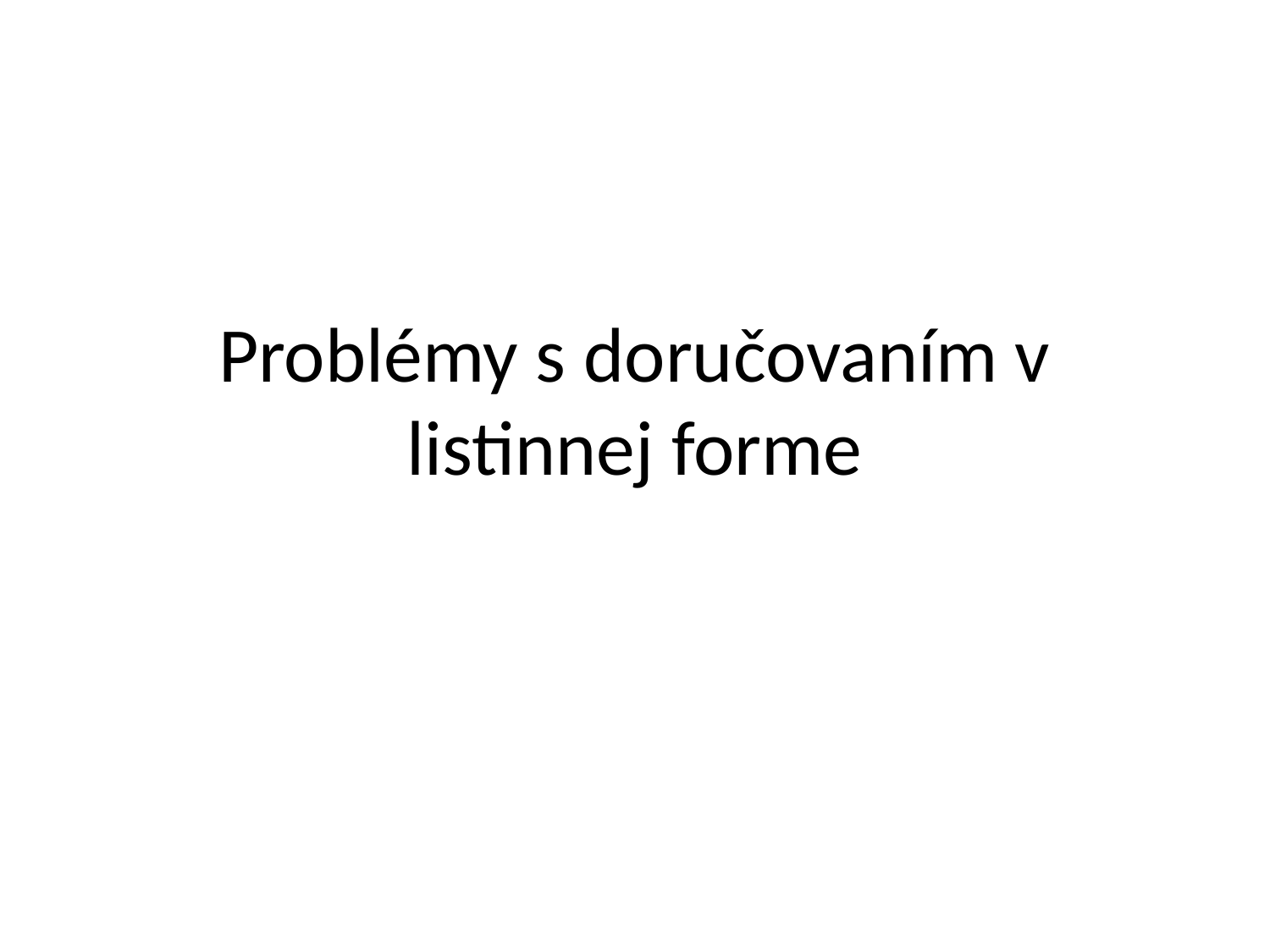

# Problémy s doručovaním v listinnej forme